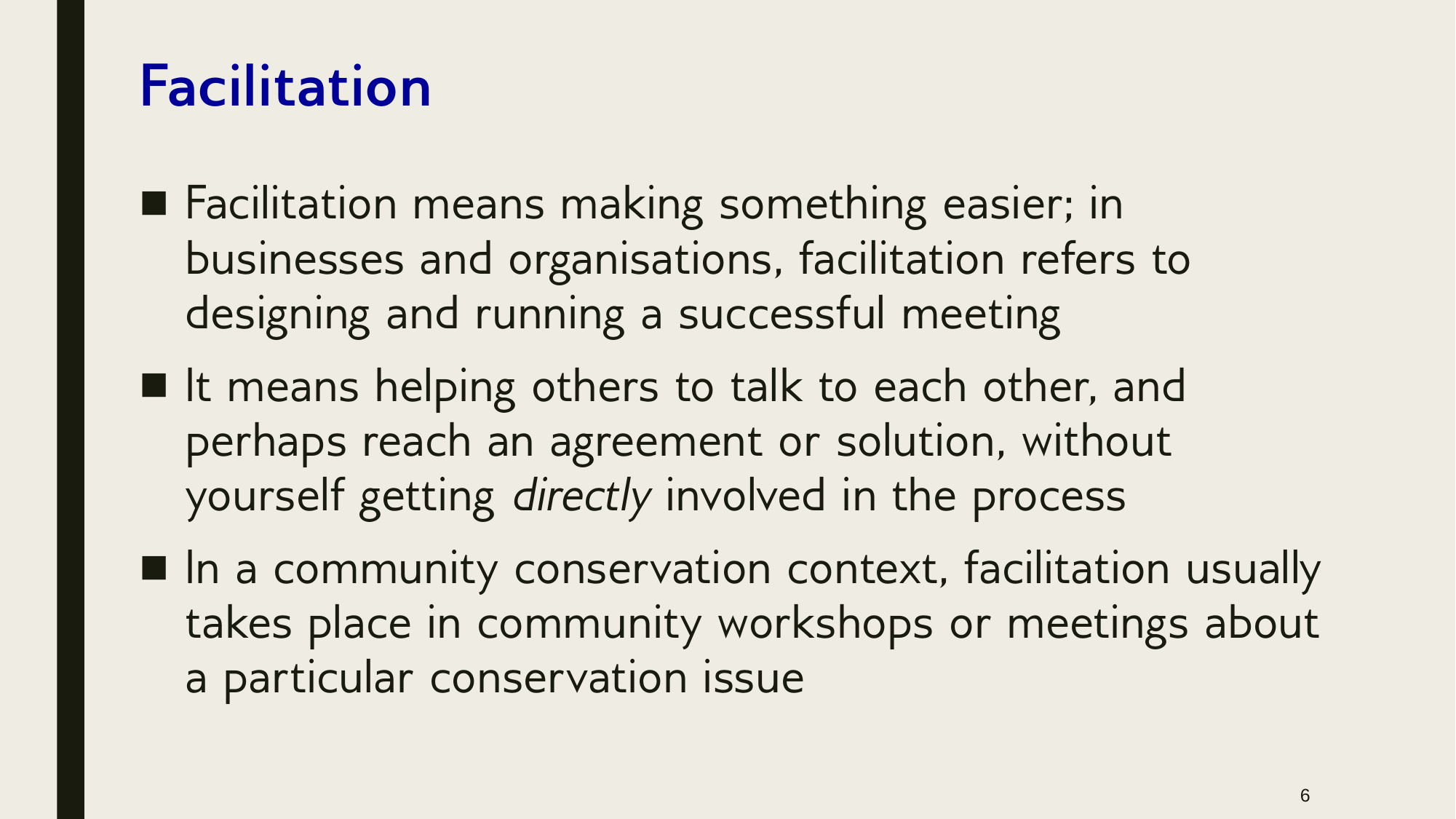

Facilitation
Facilitation means making something easier; in businesses and organisations, facilitation refers to designing and running a successful meeting
It means helping others to talk to each other, and perhaps reach an agreement or solution, without yourself getting directly involved in the process
In a community conservation context, facilitation usually takes place in community workshops or meetings about a particular conservation issue
6